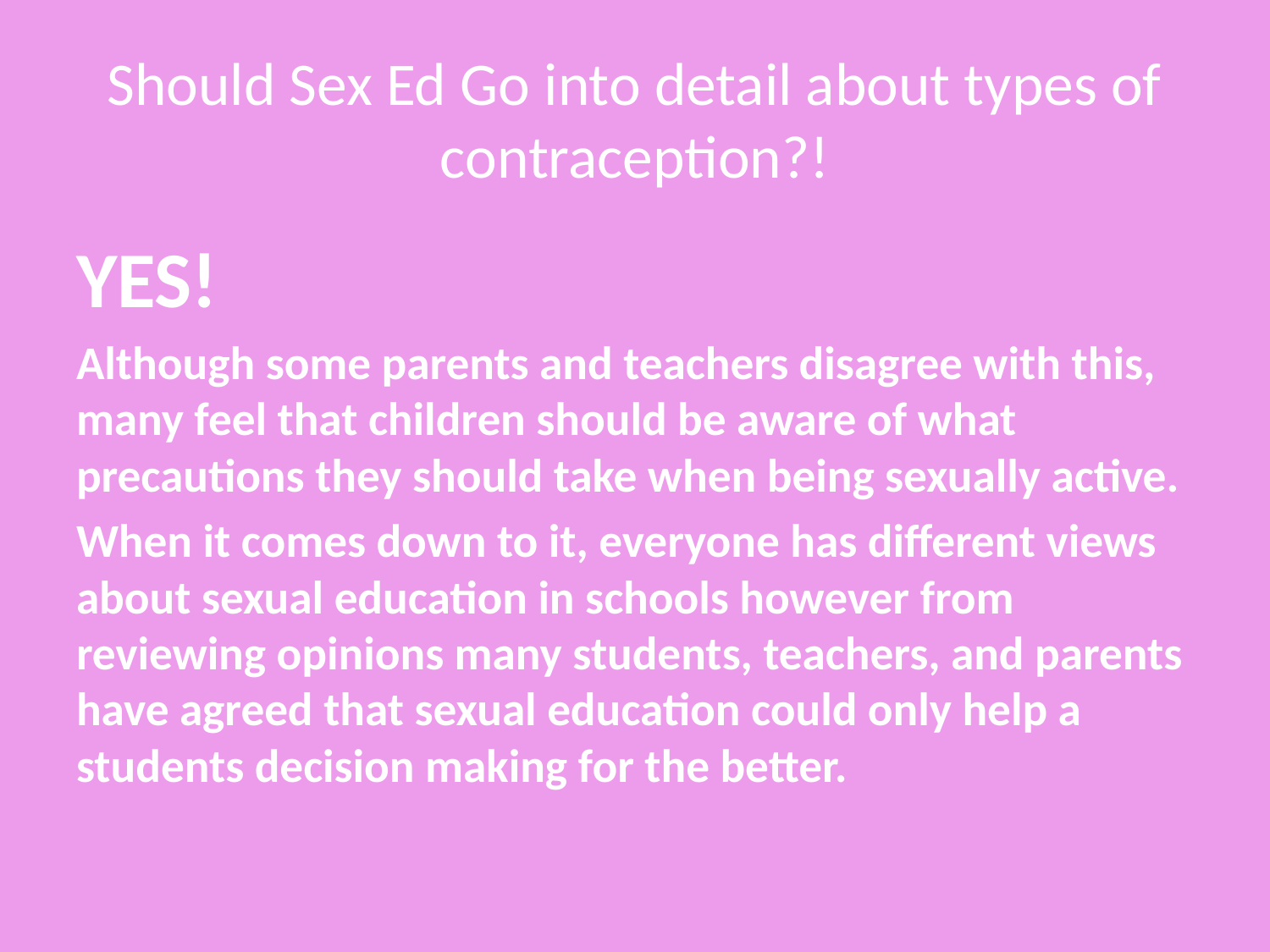

# Should Sex Ed Go into detail about types of contraception?!
YES!
Although some parents and teachers disagree with this, many feel that children should be aware of what precautions they should take when being sexually active.
When it comes down to it, everyone has different views about sexual education in schools however from reviewing opinions many students, teachers, and parents have agreed that sexual education could only help a students decision making for the better.